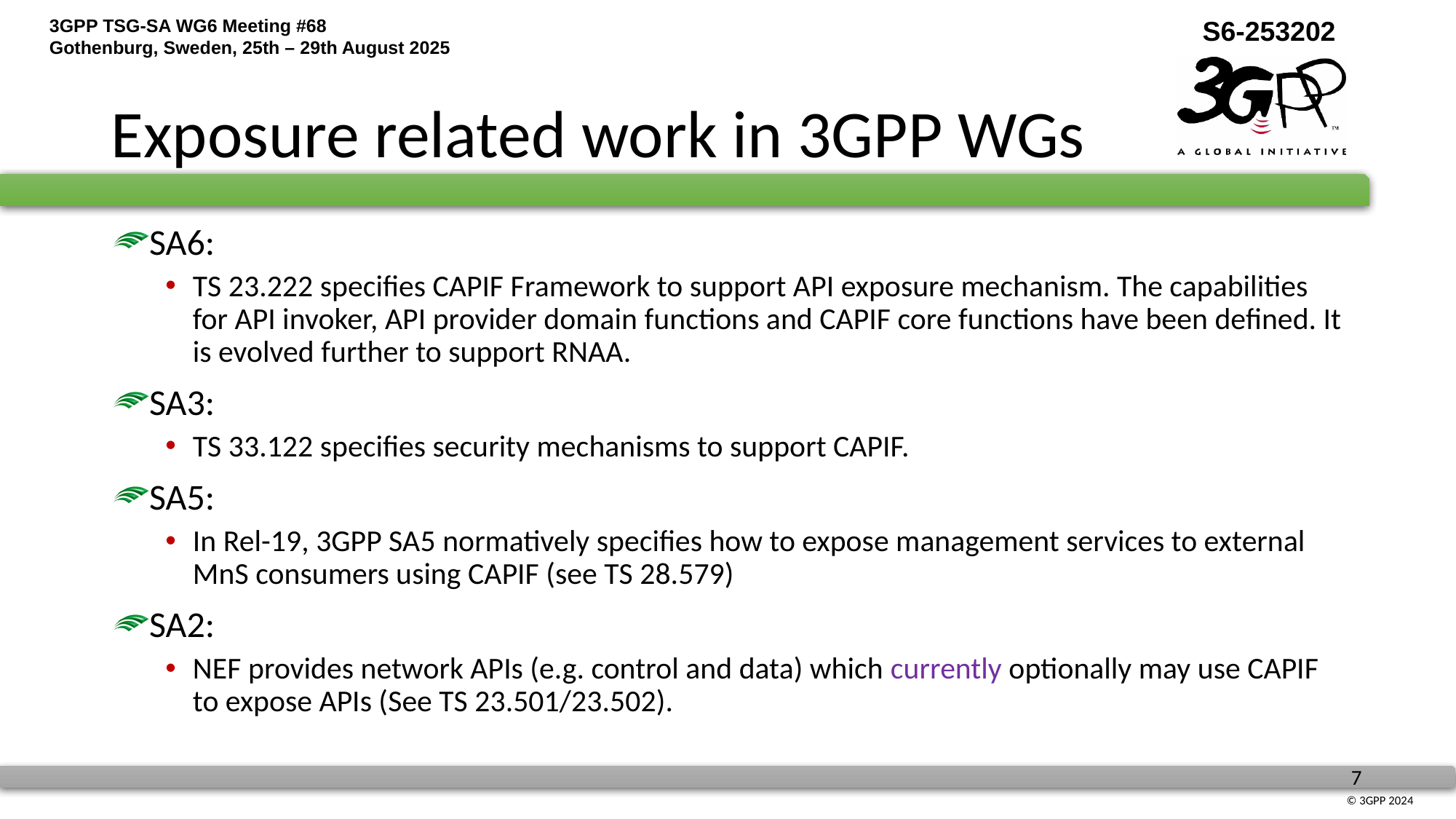

# Exposure related work in 3GPP WGs
SA6:
TS 23.222 specifies CAPIF Framework to support API exposure mechanism. The capabilities for API invoker, API provider domain functions and CAPIF core functions have been defined. It is evolved further to support RNAA.
SA3:
TS 33.122 specifies security mechanisms to support CAPIF.
SA5:
In Rel-19, 3GPP SA5 normatively specifies how to expose management services to external MnS consumers using CAPIF (see TS 28.579)
SA2:
NEF provides network APIs (e.g. control and data) which currently optionally may use CAPIF to expose APIs (See TS 23.501/23.502).